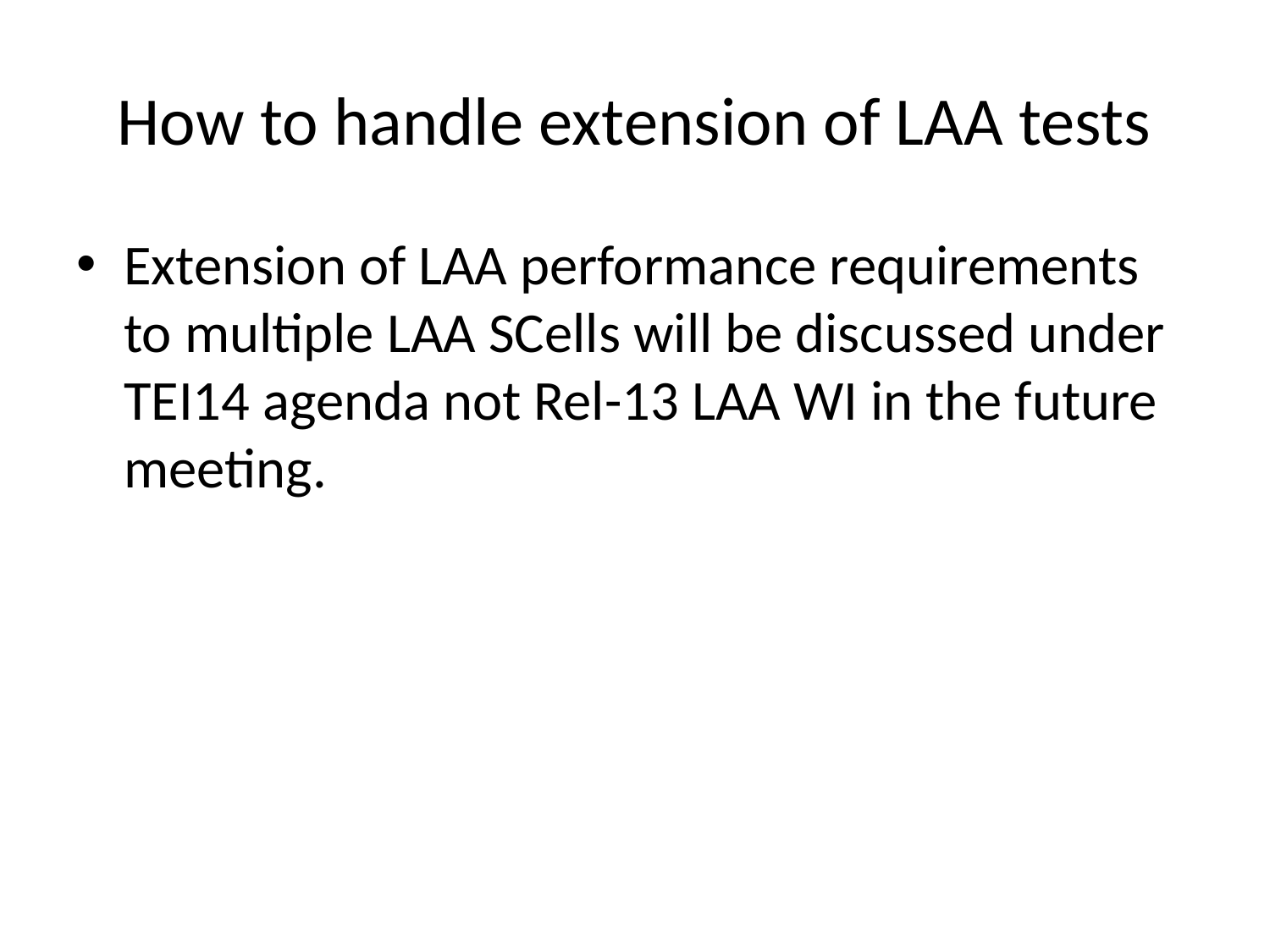

# How to handle extension of LAA tests
Extension of LAA performance requirements to multiple LAA SCells will be discussed under TEI14 agenda not Rel-13 LAA WI in the future meeting.